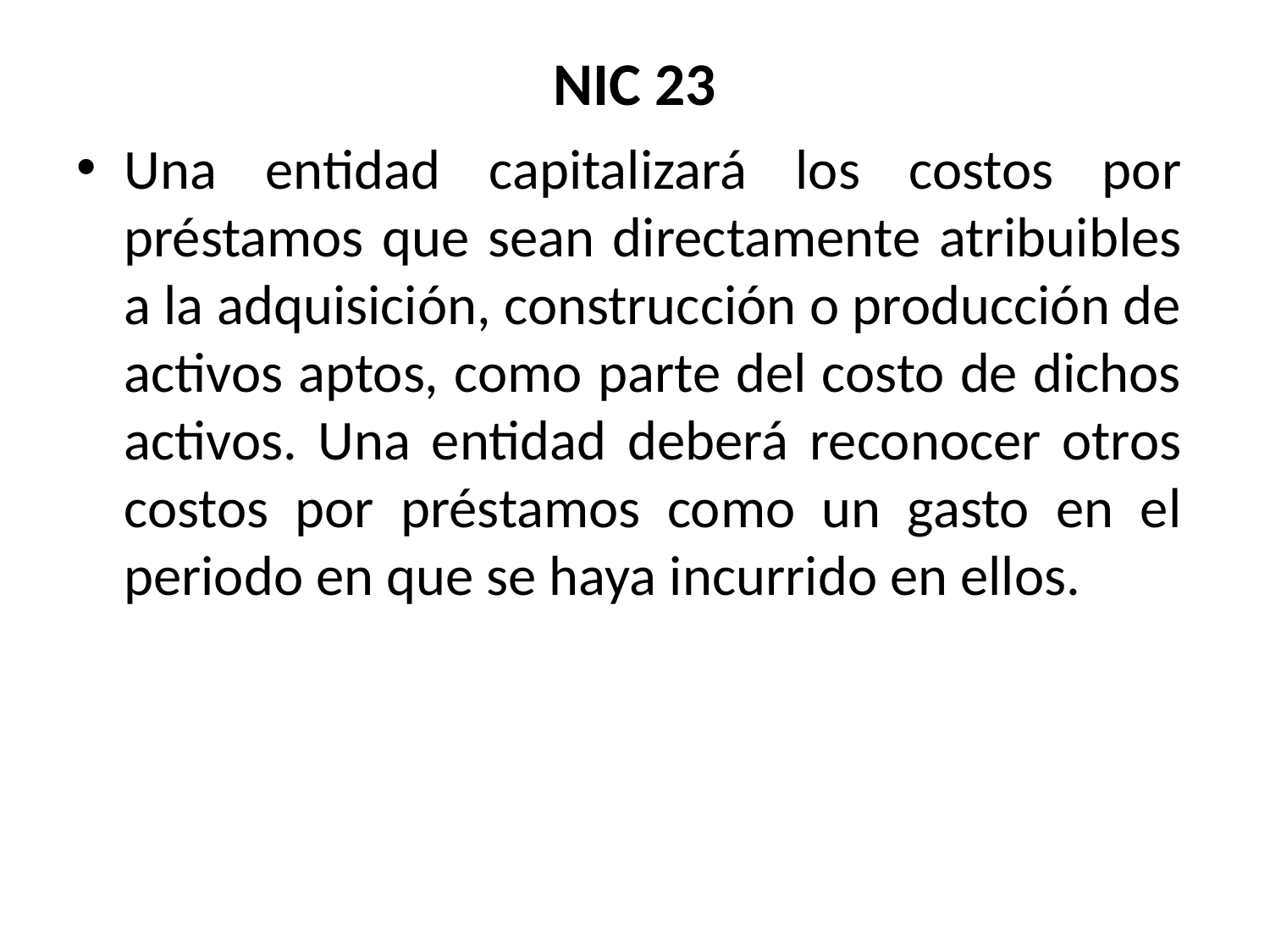

# NIC 23
Una entidad capitalizará los costos por préstamos que sean directamente atribuibles a la adquisición, construcción o producción de activos aptos, como parte del costo de dichos activos. Una entidad deberá reconocer otros costos por préstamos como un gasto en el periodo en que se haya incurrido en ellos.